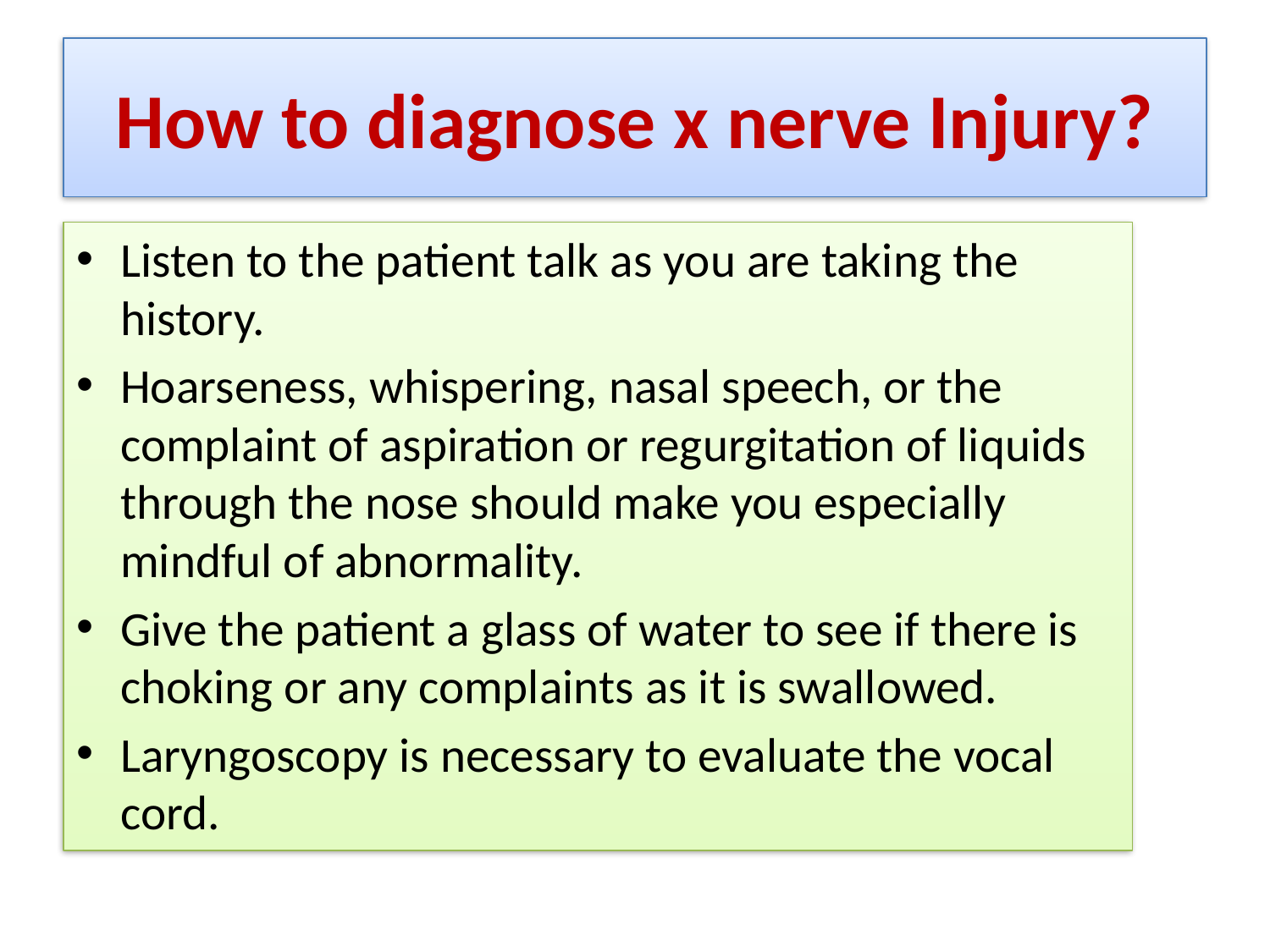

# How to diagnose x nerve Injury?
Listen to the patient talk as you are taking the history.
Hoarseness, whispering, nasal speech, or the complaint of aspiration or regurgitation of liquids through the nose should make you especially mindful of abnormality.
Give the patient a glass of water to see if there is choking or any complaints as it is swallowed.
Laryngoscopy is necessary to evaluate the vocal cord.